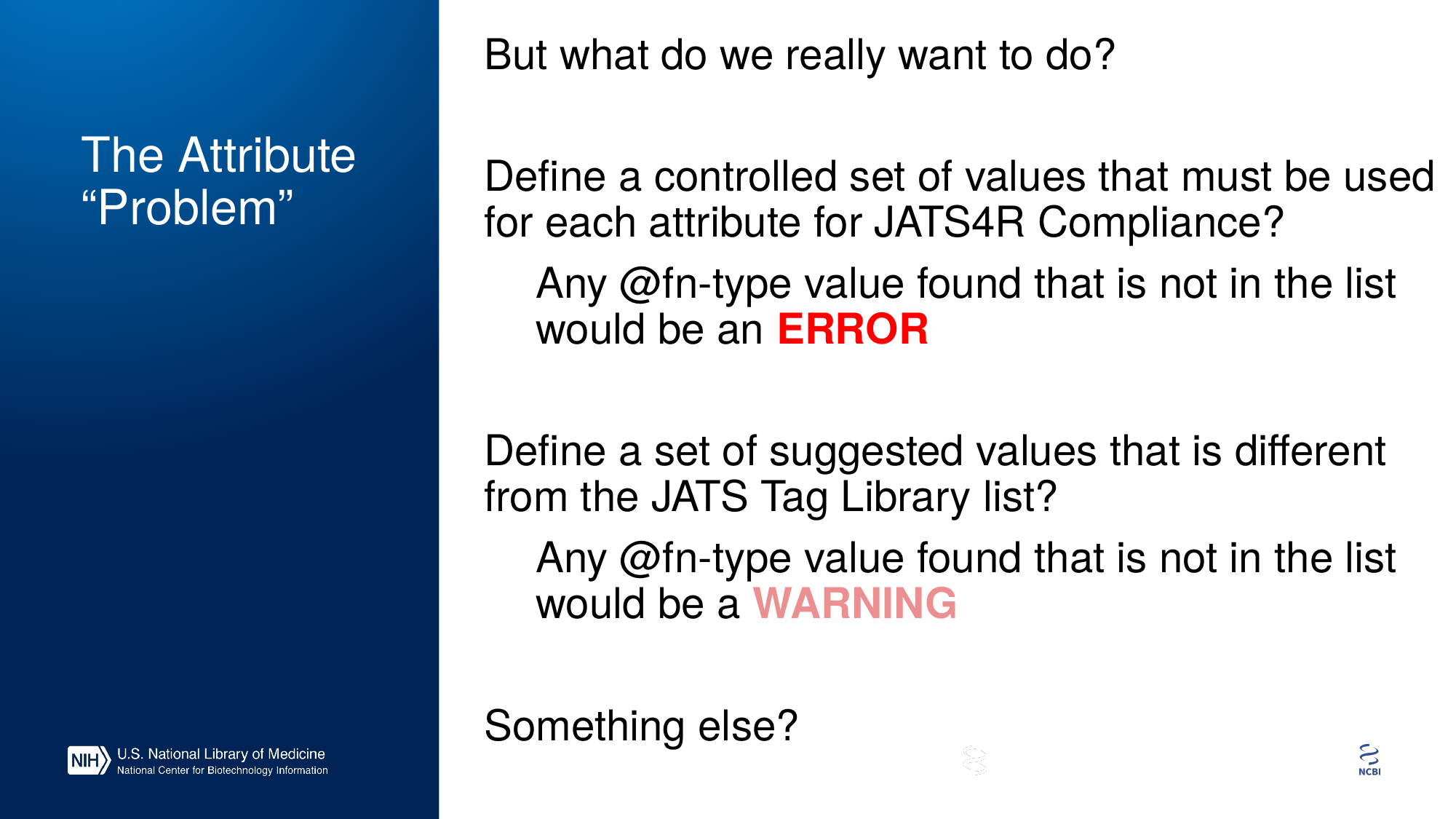

But what do we really want to do?

Define a controlled set of values that must be used for each attribute for JATS4R Compliance?
Any @fn-type value found that is not in the list would be an ERROR

Define a set of suggested values that is different from the JATS Tag Library list?
Any @fn-type value found that is not in the list would be a WARNING

Something else?
# The Attribute “Problem”